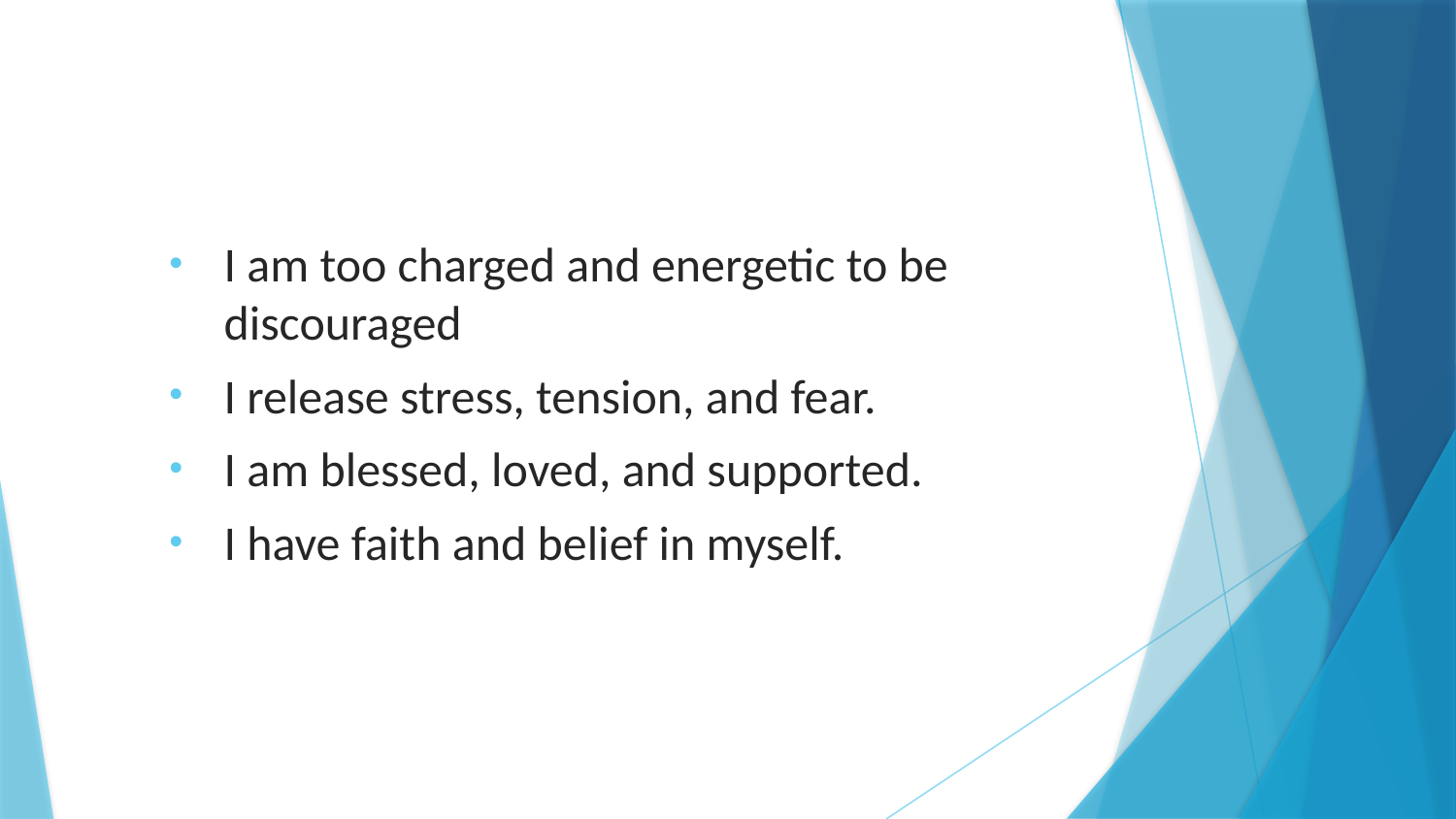

I am too charged and energetic to be discouraged
I release stress, tension, and fear.
I am blessed, loved, and supported.
I have faith and belief in myself.